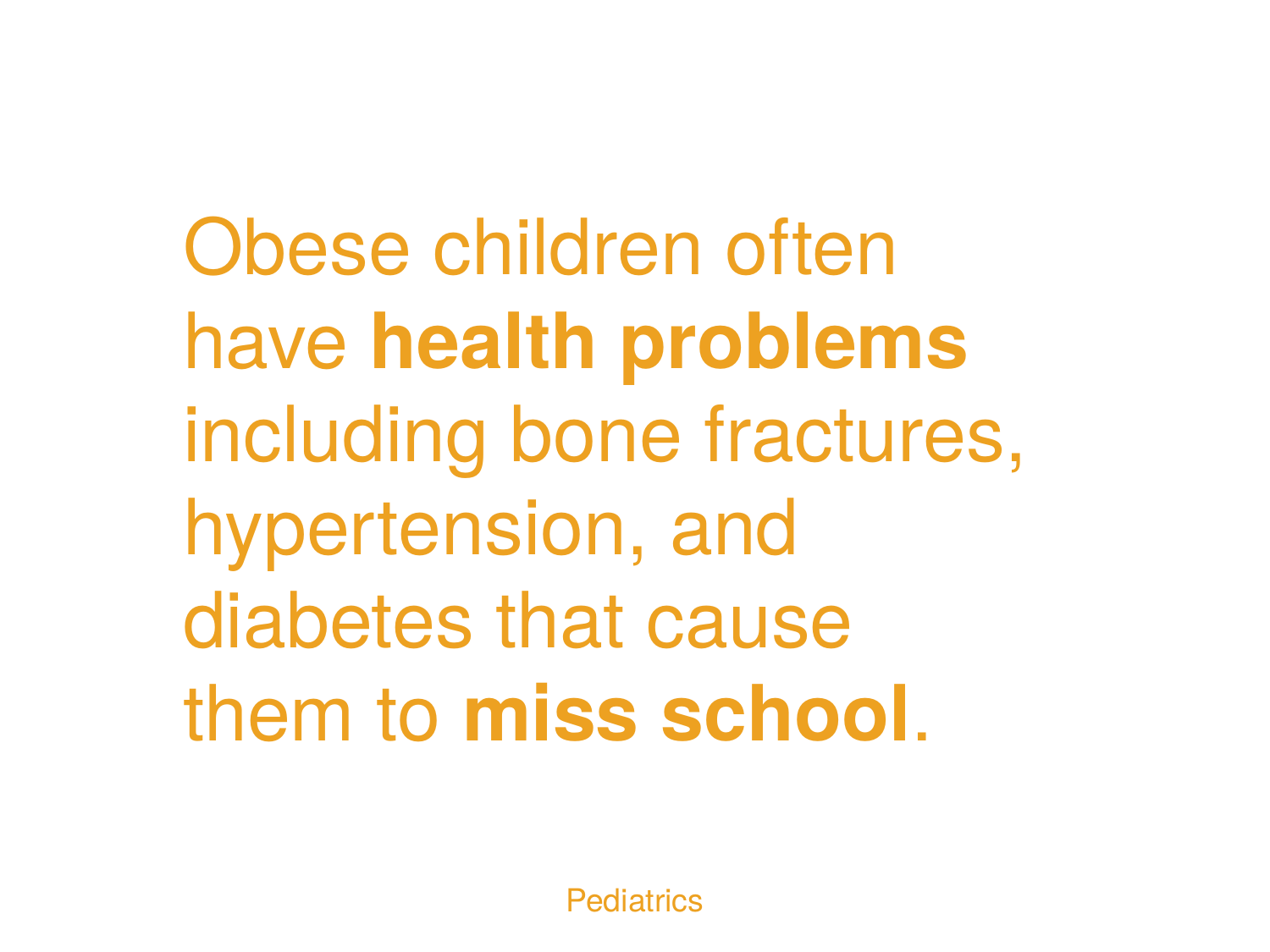

Obese children often
have health problems
including bone fractures, hypertension, and
diabetes that cause
them to miss school.
Pediatrics